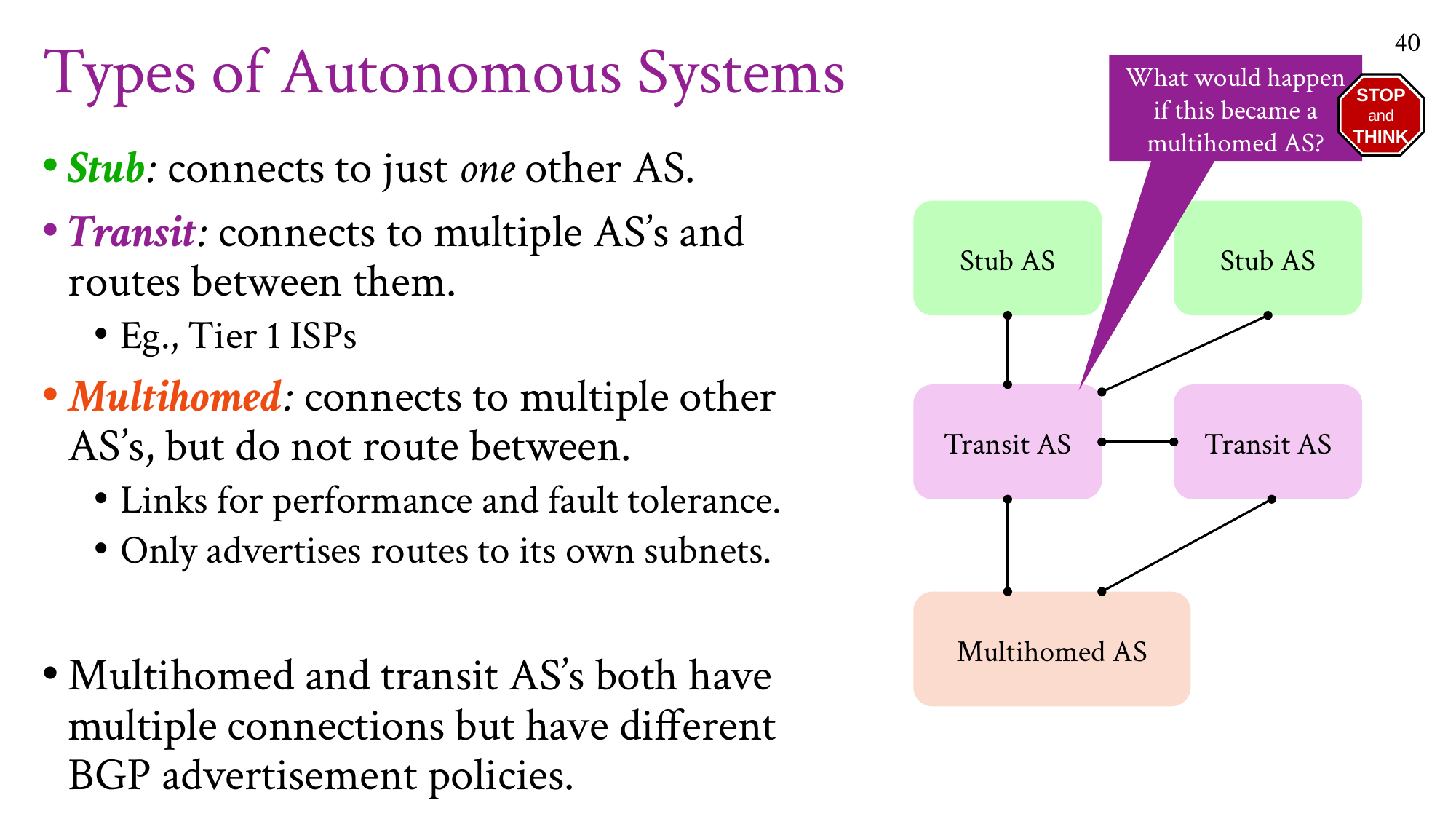

# Types of Autonomous Systems
What would happen if this became a multihomed AS?

STOP
and
THINK

Stub: connects to just one other AS.
Transit: connects to multiple AS’s and routes between them.
Eg., Tier 1 ISPs
Multihomed: connects to multiple other AS’s, but do not route between.
Links for performance and fault tolerance.
Only advertises routes to its own subnets.

Multihomed and transit AS’s both have multiple connections but have different BGP advertisement policies.
Stub AS
Stub AS
Transit AS
Transit AS
Multihomed AS